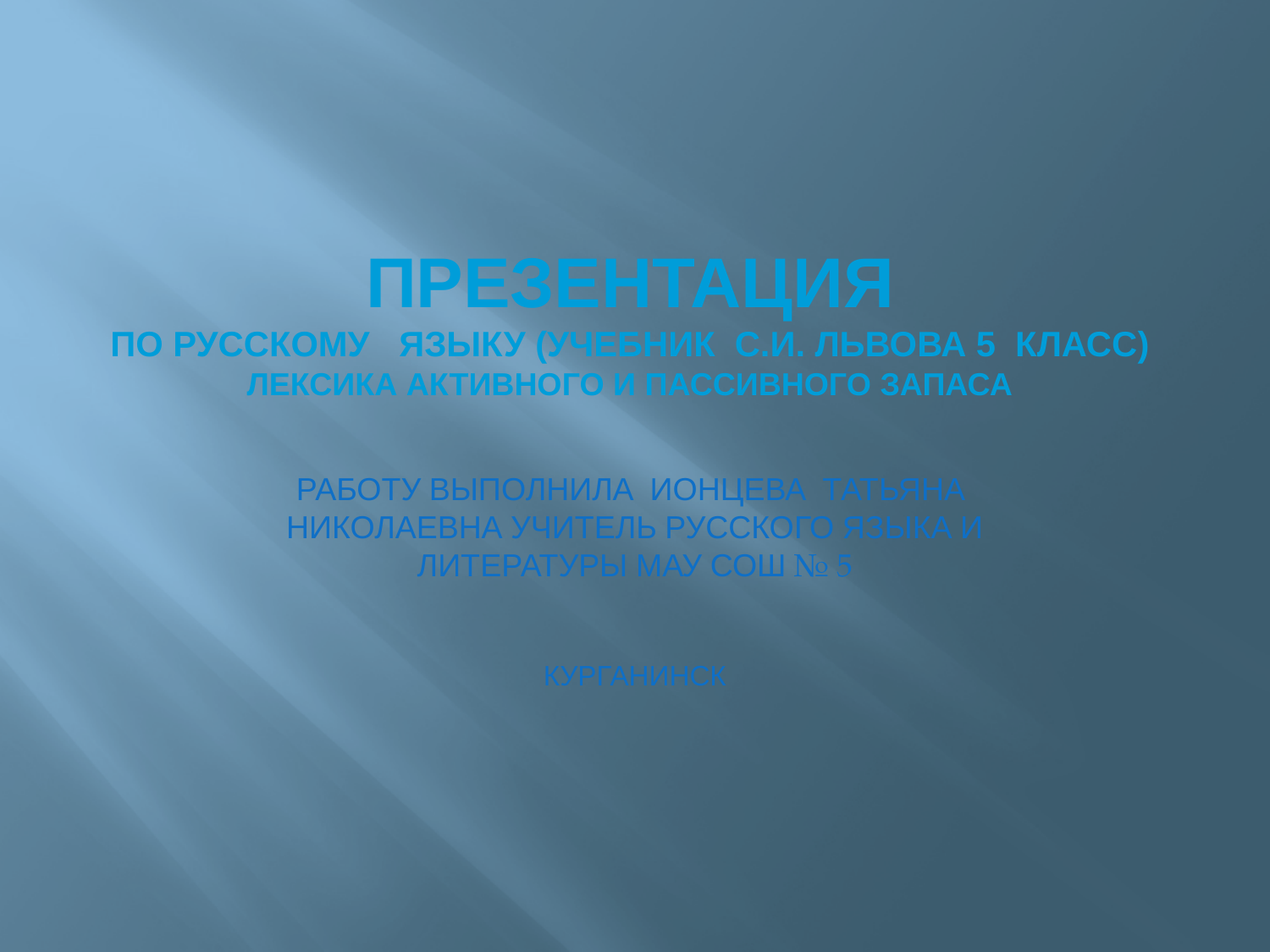

# Презентация ПО РУССКОМУ   ЯЗЫКУ (УЧЕБНИК  С.И. ЛЬВОВА 5  КЛАСС) ЛЕКСИКА АКТИВНОГО И ПАССИВНОГО ЗАПАСА
РАБОТУ ВЫПОЛНИЛА  ИОНЦЕВА  ТАТЬЯНА  НИКОЛАЕВНА УЧИТЕЛЬ РУССКОГО ЯЗЫКА И ЛИТЕРАТУРЫ МАУ СОШ № 5

КУРГАНИНСК